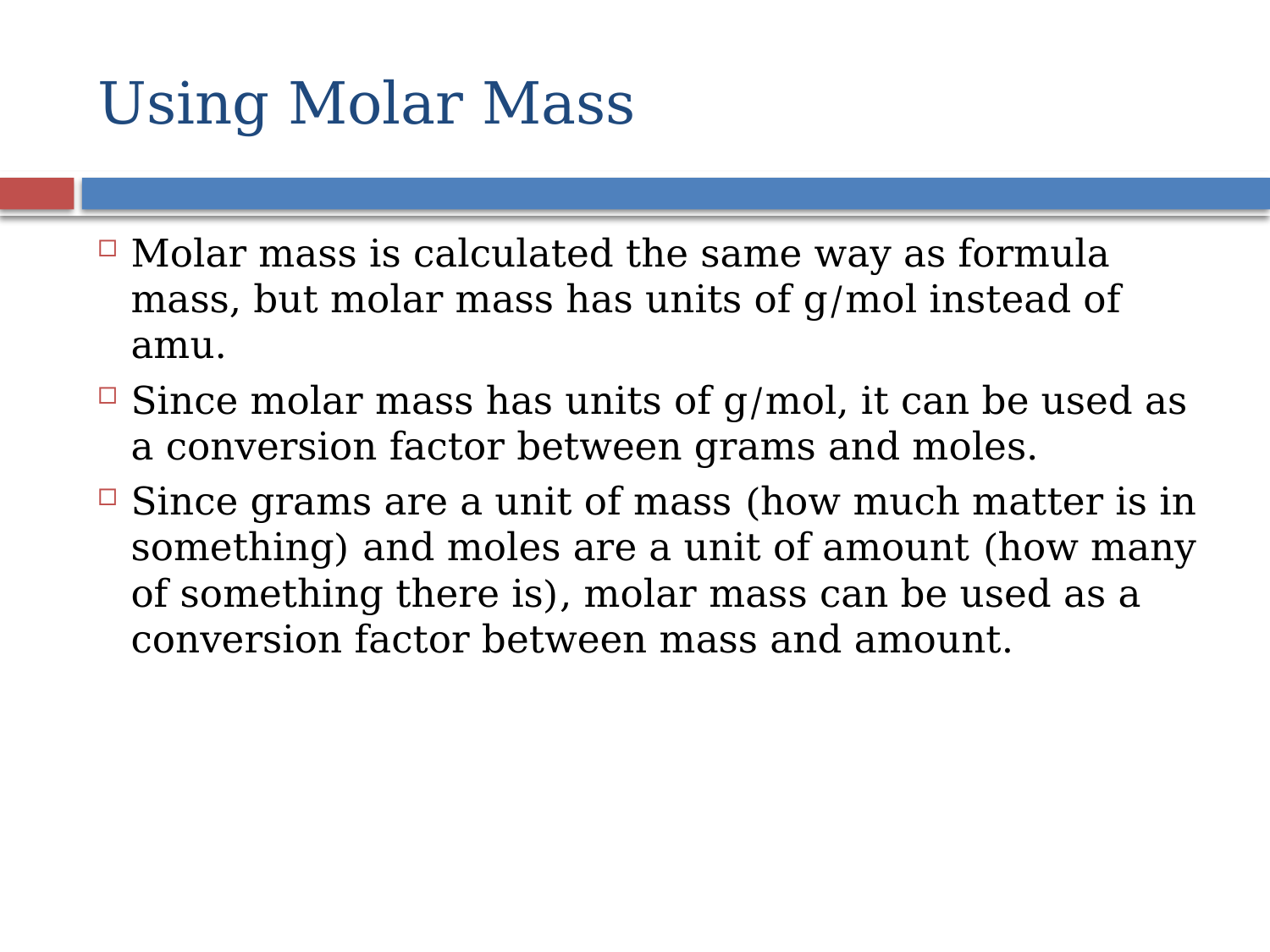

# Using Molar Mass
Molar mass is calculated the same way as formula mass, but molar mass has units of g/mol instead of amu.
Since molar mass has units of g/mol, it can be used as a conversion factor between grams and moles.
Since grams are a unit of mass (how much matter is in something) and moles are a unit of amount (how many of something there is), molar mass can be used as a conversion factor between mass and amount.